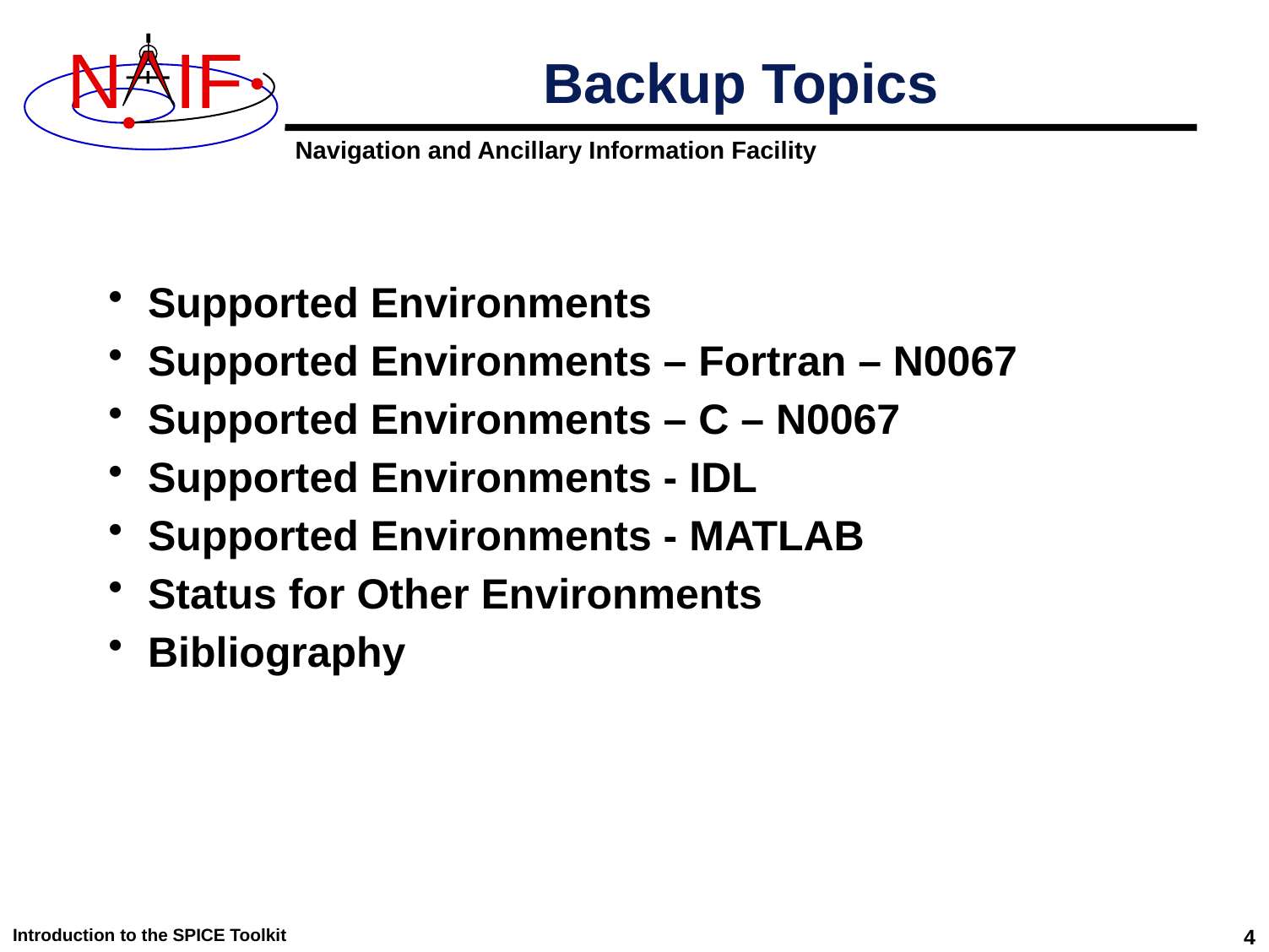

# Backup Topics
Supported Environments
Supported Environments – Fortran – N0067
Supported Environments – C – N0067
Supported Environments - IDL
Supported Environments - MATLAB
Status for Other Environments
Bibliography
Introduction to the SPICE Toolkit
4